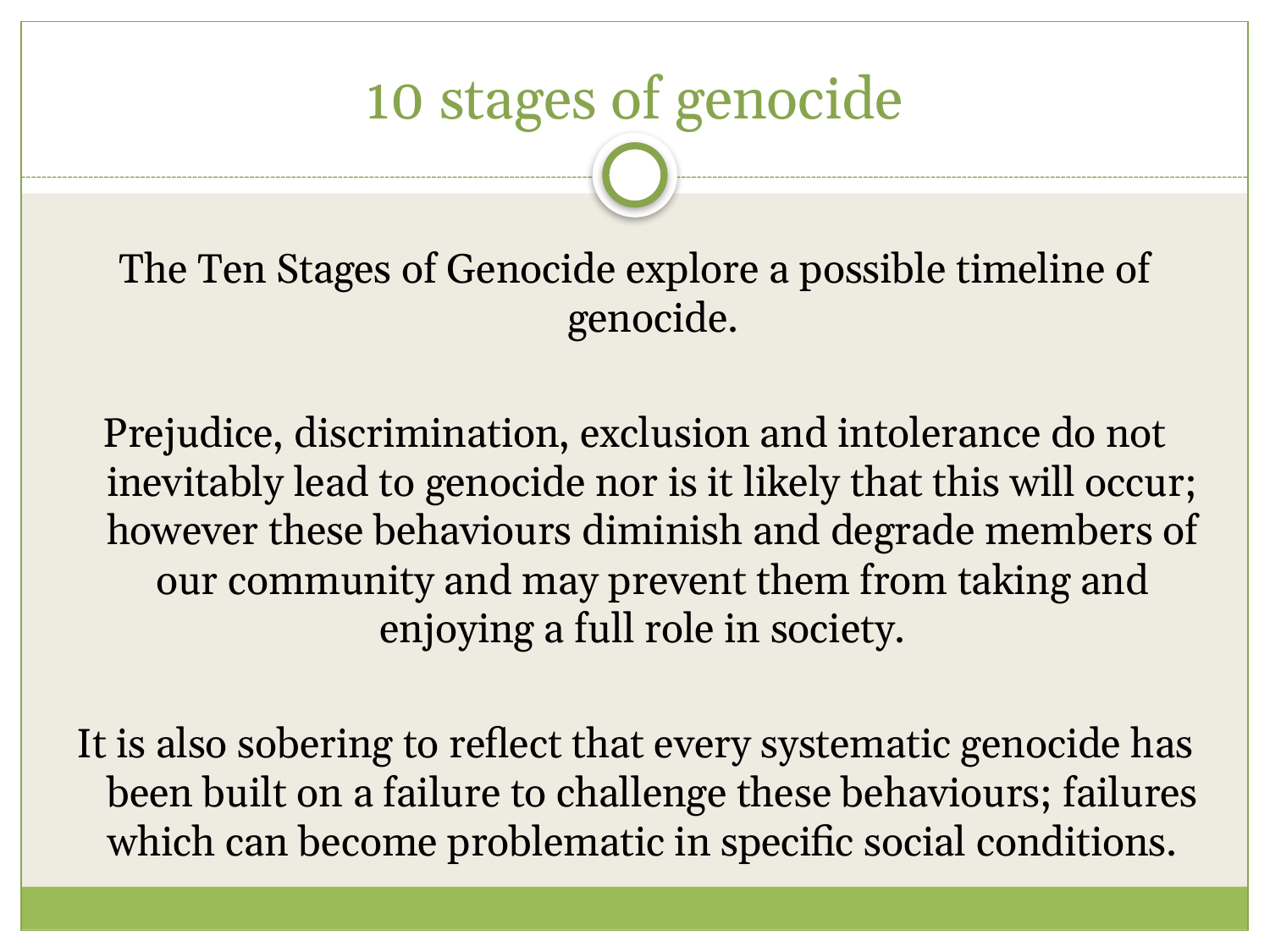

# 10 stages of genocide
The Ten Stages of Genocide explore a possible timeline of genocide.

Prejudice, discrimination, exclusion and intolerance do not inevitably lead to genocide nor is it likely that this will occur; however these behaviours diminish and degrade members of our community and may prevent them from taking and enjoying a full role in society.

It is also sobering to reflect that every systematic genocide has been built on a failure to challenge these behaviours; failures which can become problematic in specific social conditions.